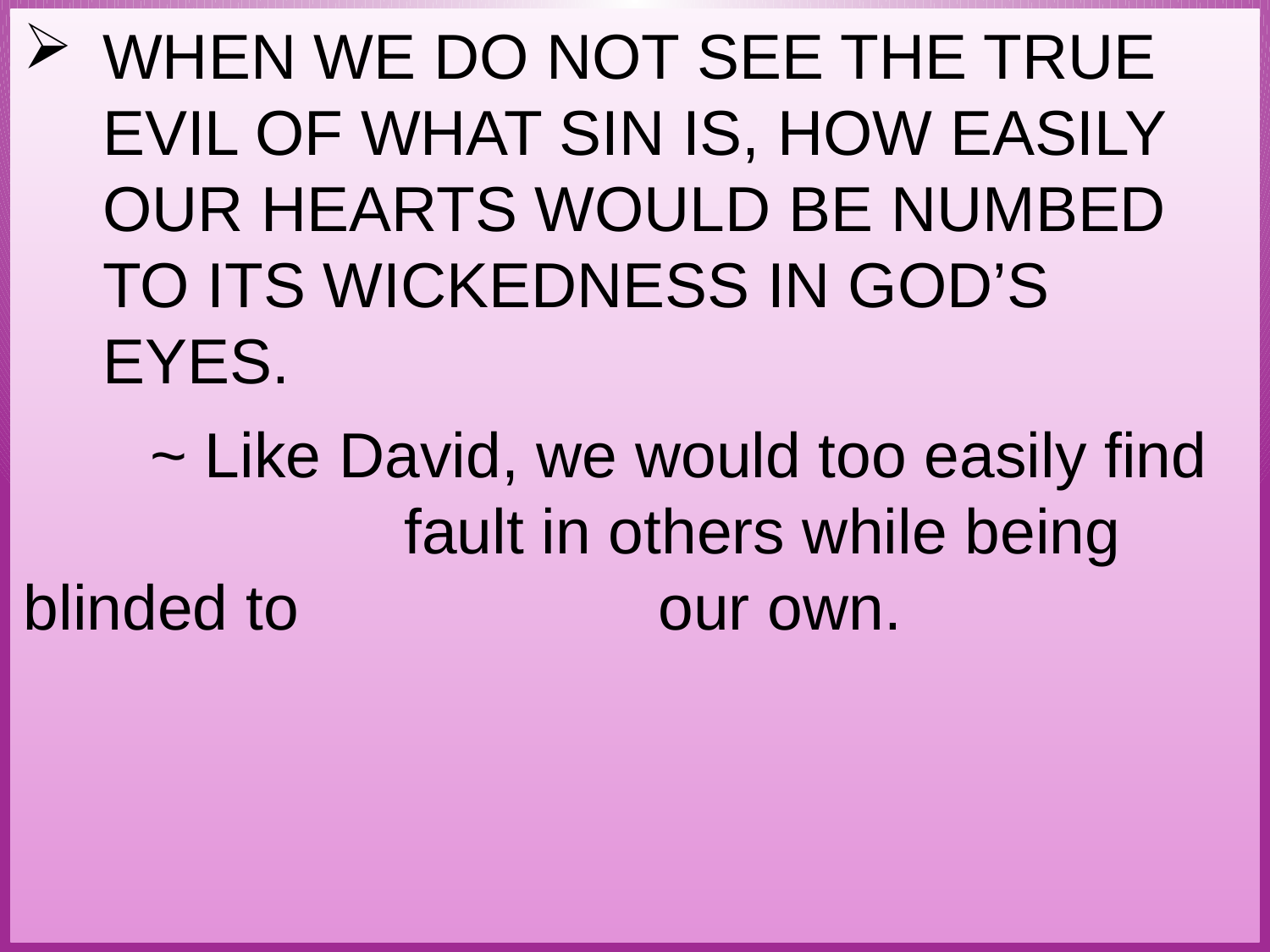

WHEN WE DO NOT SEE THE TRUE EVIL OF WHAT SIN IS, HOW EASILY OUR HEARTS WOULD BE NUMBED TO ITS WICKEDNESS IN GOD’S EYES.
	~ Like David, we would too easily find 			fault in others while being blinded to 			our own.